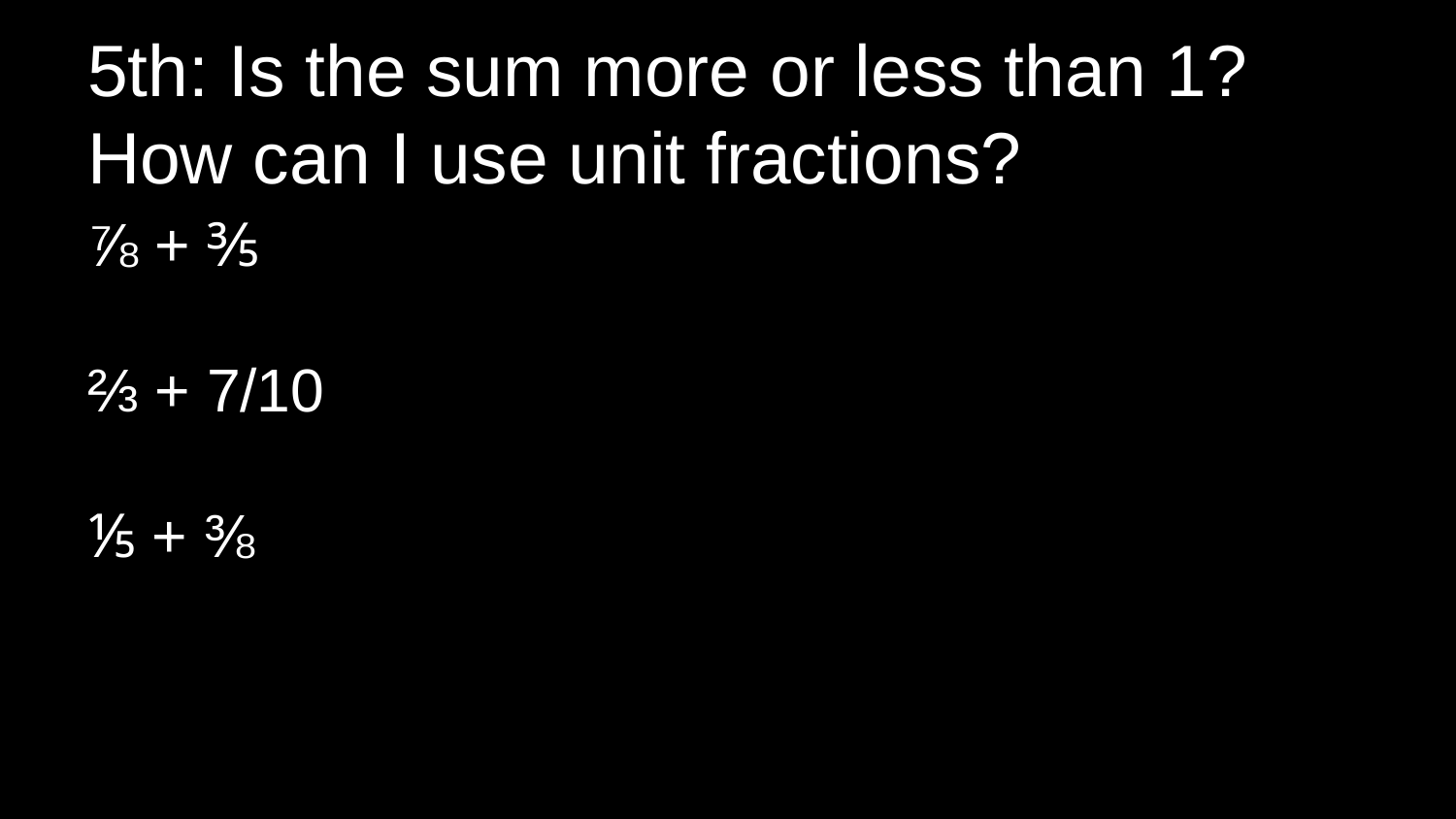

# 5th: Is the sum more or less than 1? How can I use unit fractions?
⅞ + ⅗

⅔ + 7/10

⅕ + ⅜